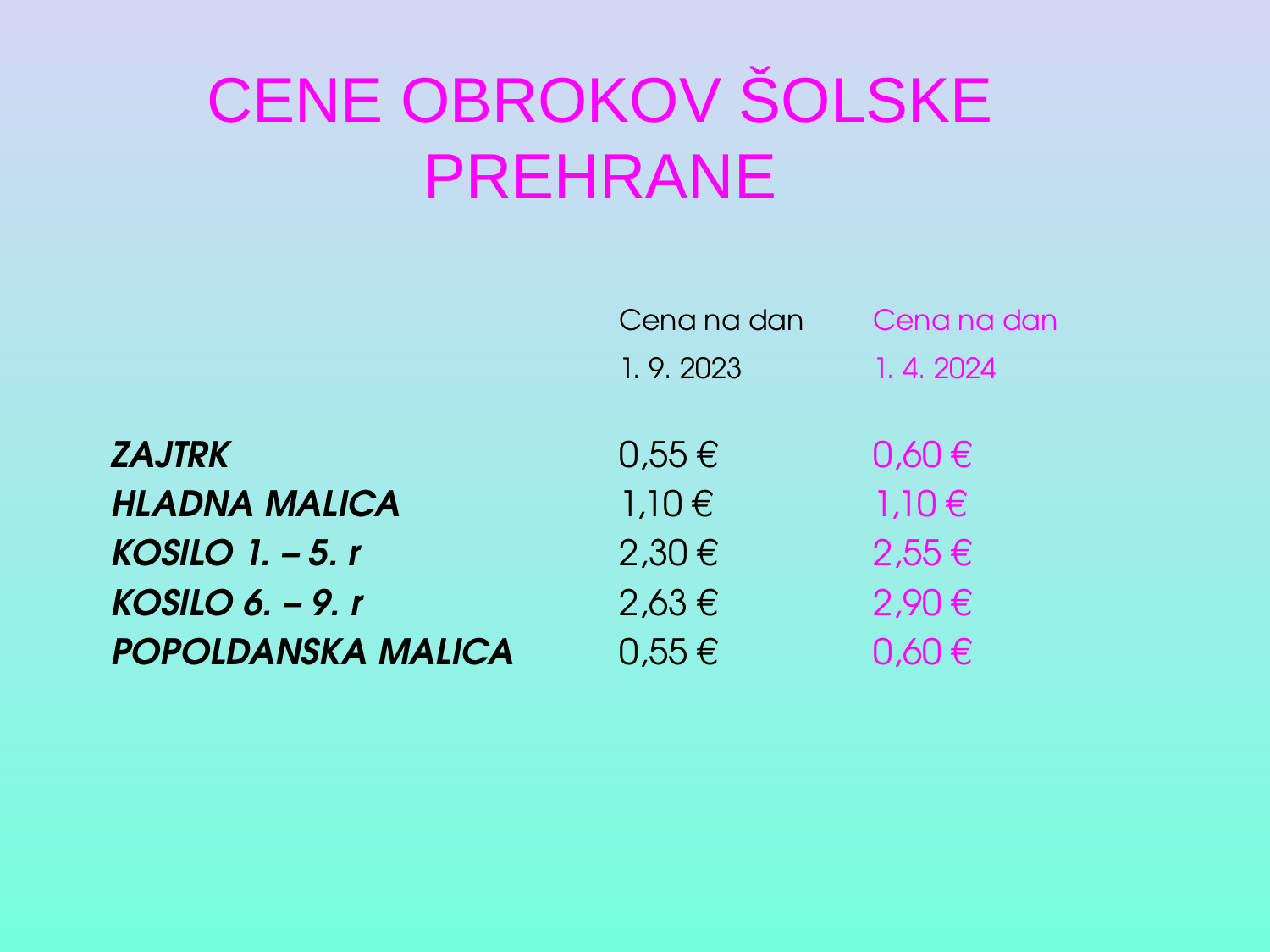

# CENE OBROKOV ŠOLSKE PREHRANE
				Cena na dan 	Cena na dan
				1. 9. 2023		1. 4. 2024

ZAJTRK				0,55 €		0,60 €
HLADNA MALICA		1,10 €		1,10 €
KOSILO 1. – 5. r			2,30 €		2,55 €
KOSILO 6. – 9. r			2,63 €		2,90 €
POPOLDANSKA MALICA	0,55 €		0,60 €